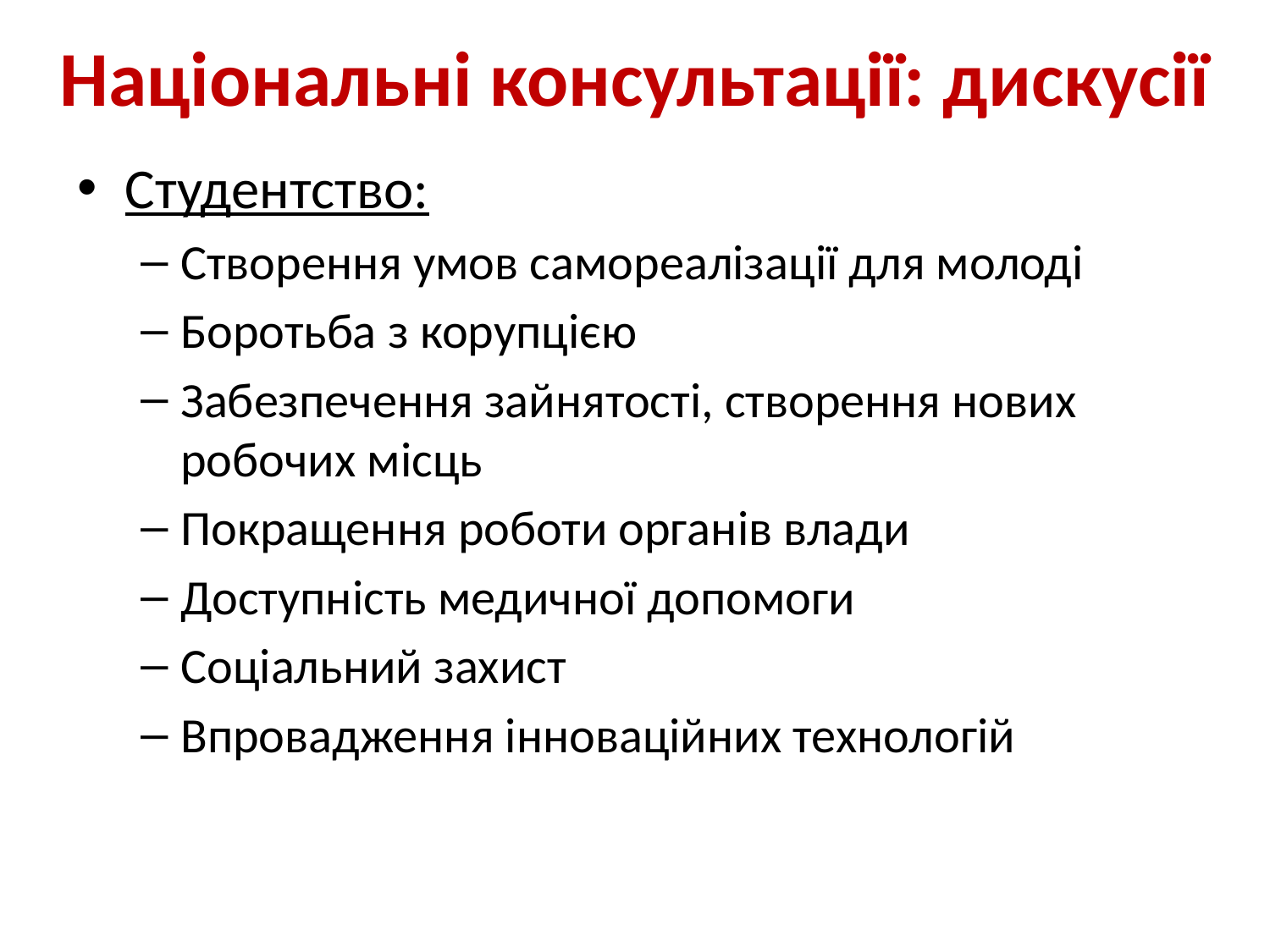

# Національні консультації: дискусії
Студентство:
Створення умов самореалізації для молоді
Боротьба з корупцією
Забезпечення зайнятості, створення нових робочих місць
Покращення роботи органів влади
Доступність медичної допомоги
Соціальний захист
Впровадження інноваційних технологій